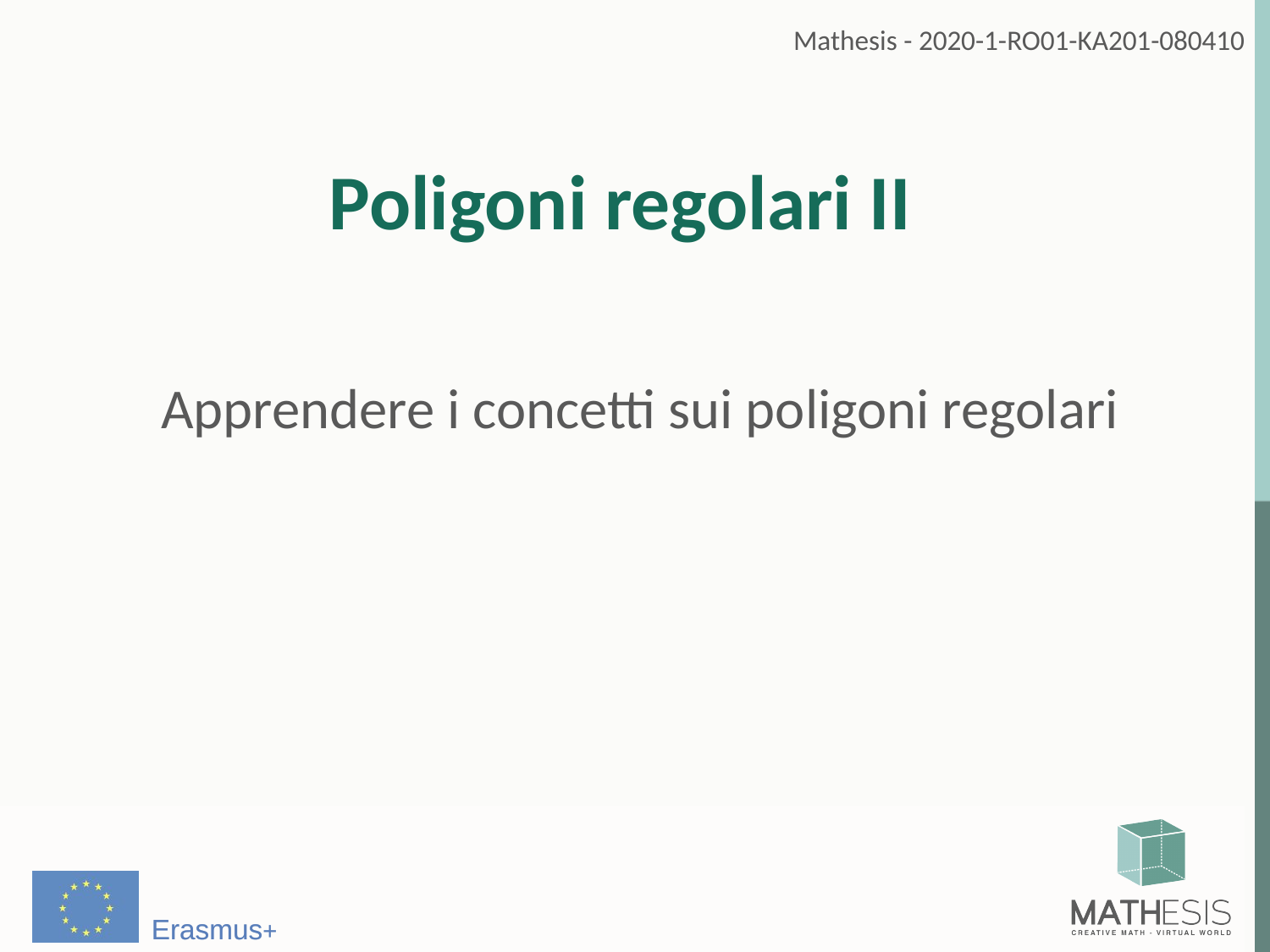

# Poligoni regolari II
Apprendere i concetti sui poligoni regolari